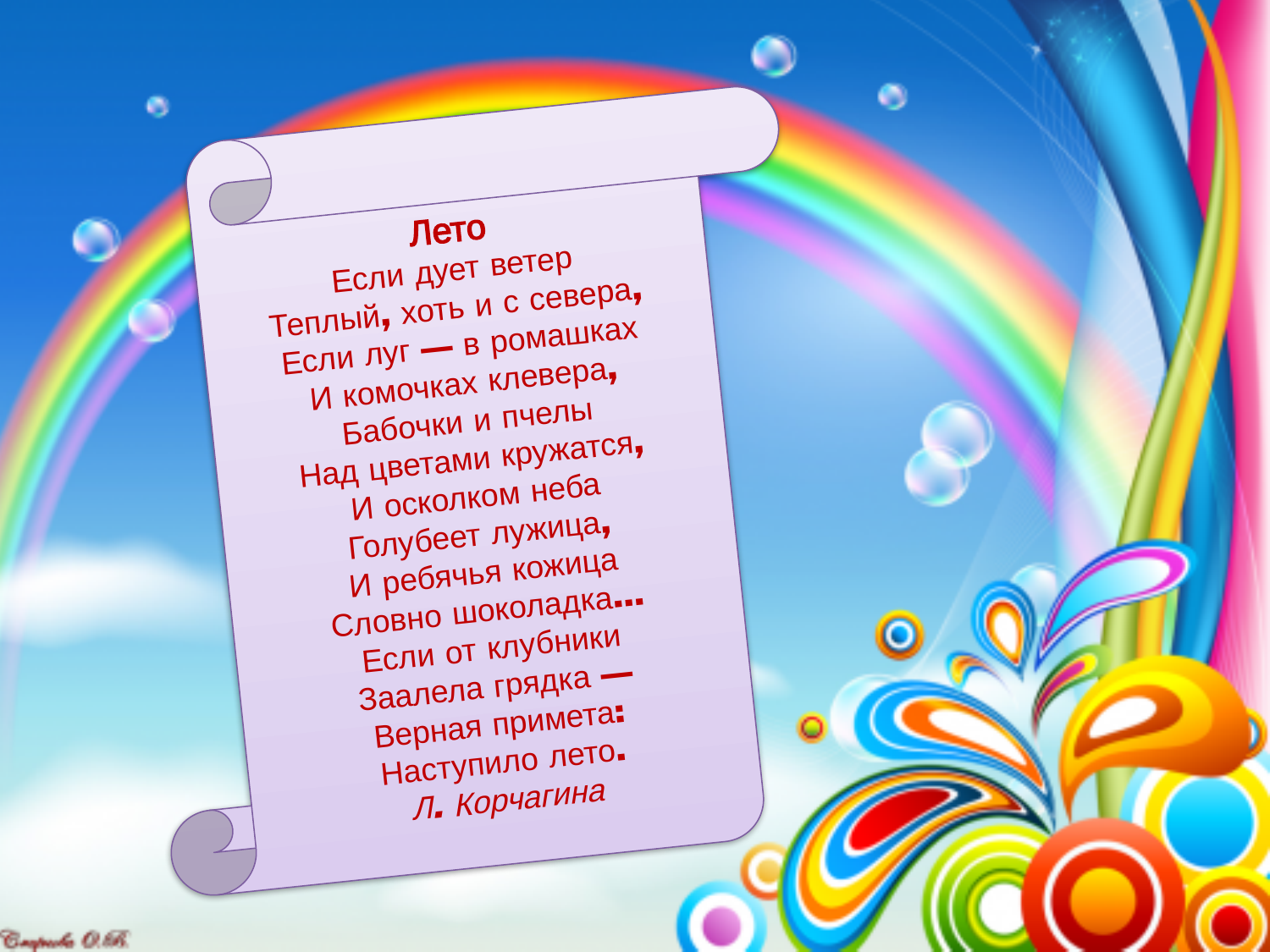

Лето
Если дует ветер
Теплый, хоть и с севера,
Если луг — в ромашках
И комочках клевера,
Бабочки и пчелы
Над цветами кружатся,
И осколком неба
Голубеет лужица,
И ребячья кожица
Словно шоколадка…
Если от клубники
Заалела грядка —
Верная примета:
Наступило лето.
Л. Корчагина